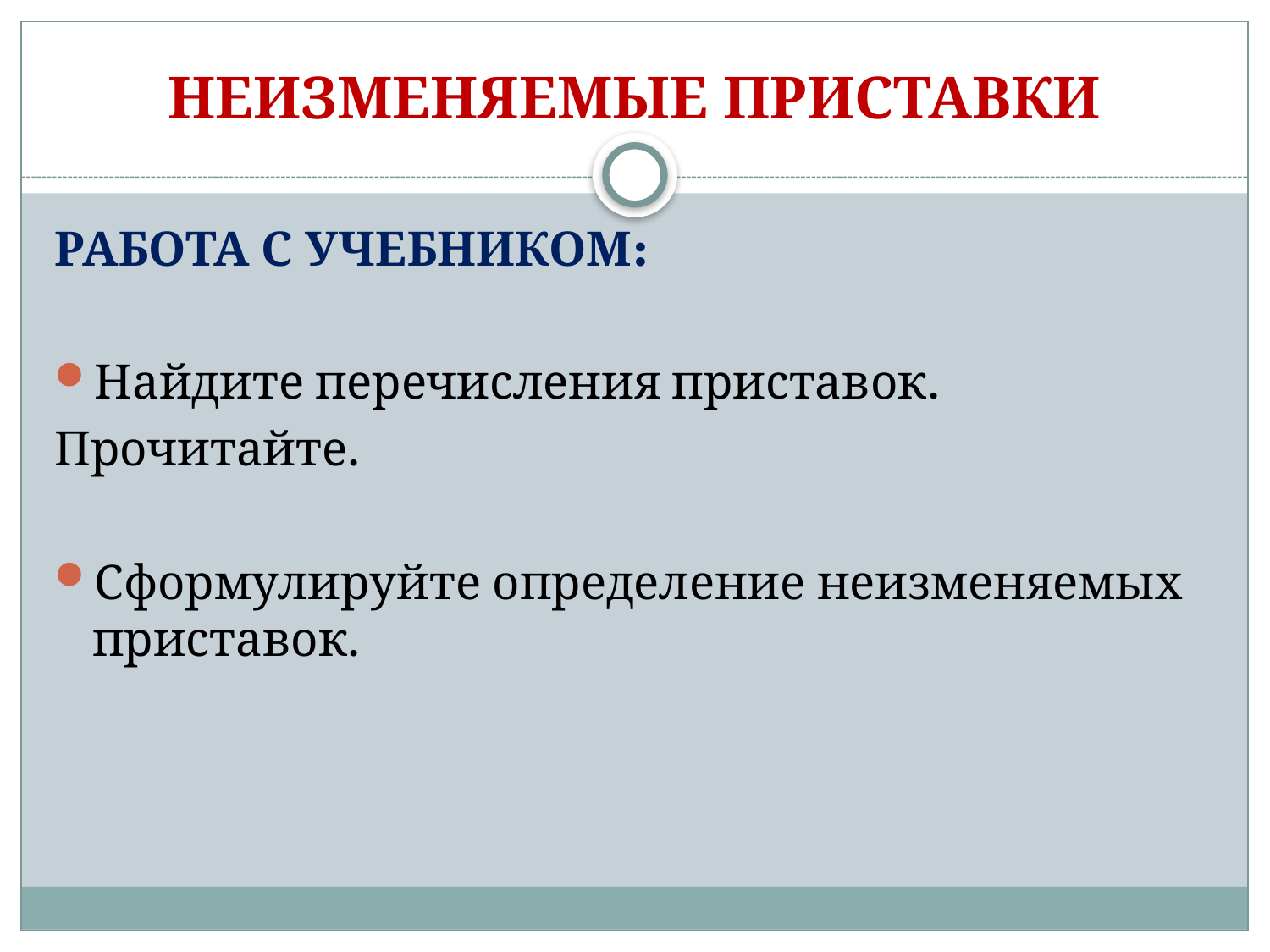

# НЕИЗМЕНЯЕМЫЕ ПРИСТАВКИ
РАБОТА С УЧЕБНИКОМ:

Найдите перечисления приставок.
Прочитайте.

Сформулируйте определение неизменяемых приставок.